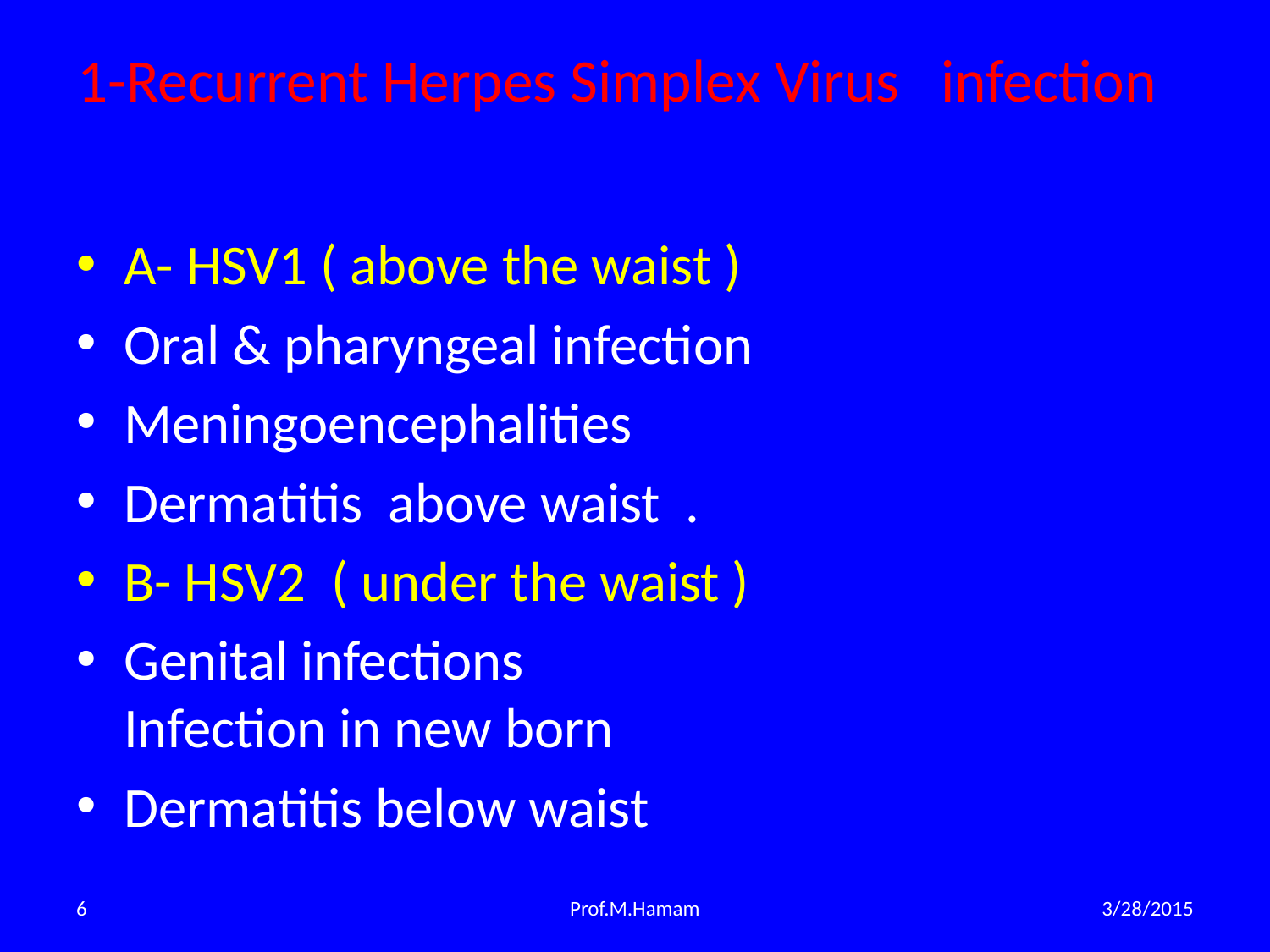

# 1-Recurrent Herpes Simplex Virus   infection
A- HSV1 ( above the waist )
Oral & pharyngeal infection
Meningoencephalities
Dermatitis  above waist  .
B- HSV2  ( under the waist )
Genital infections
Infection in new born
Dermatitis below waist
6
Prof.M.Hamam
3/28/2015